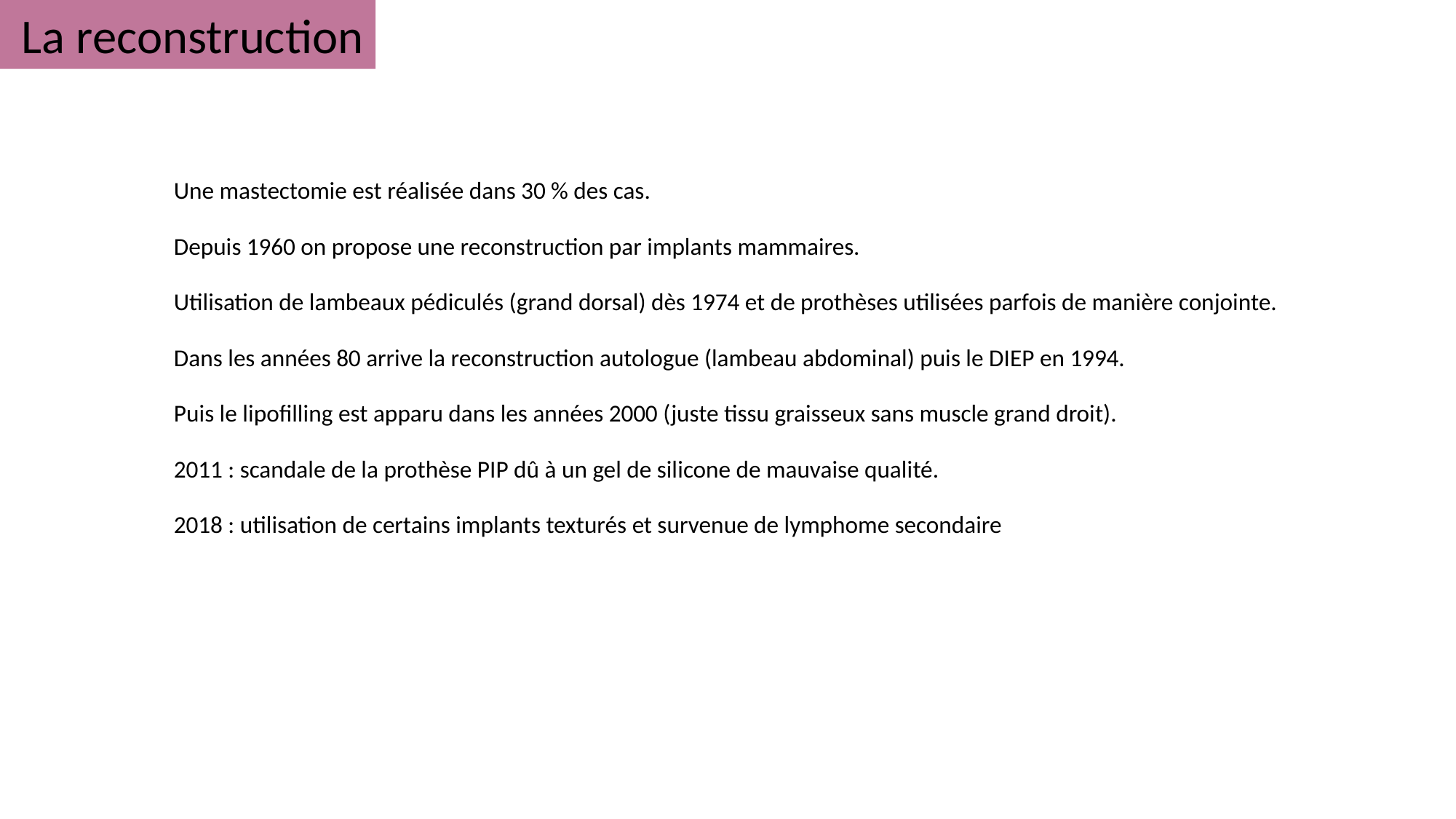

La reconstruction
Une mastectomie est réalisée dans 30 % des cas.
Depuis 1960 on propose une reconstruction par implants mammaires.
Utilisation de lambeaux pédiculés (grand dorsal) dès 1974 et de prothèses utilisées parfois de manière conjointe.
Dans les années 80 arrive la reconstruction autologue (lambeau abdominal) puis le DIEP en 1994.
Puis le lipofilling est apparu dans les années 2000 (juste tissu graisseux sans muscle grand droit).
2011 : scandale de la prothèse PIP dû à un gel de silicone de mauvaise qualité.
2018 : utilisation de certains implants texturés et survenue de lymphome secondaire